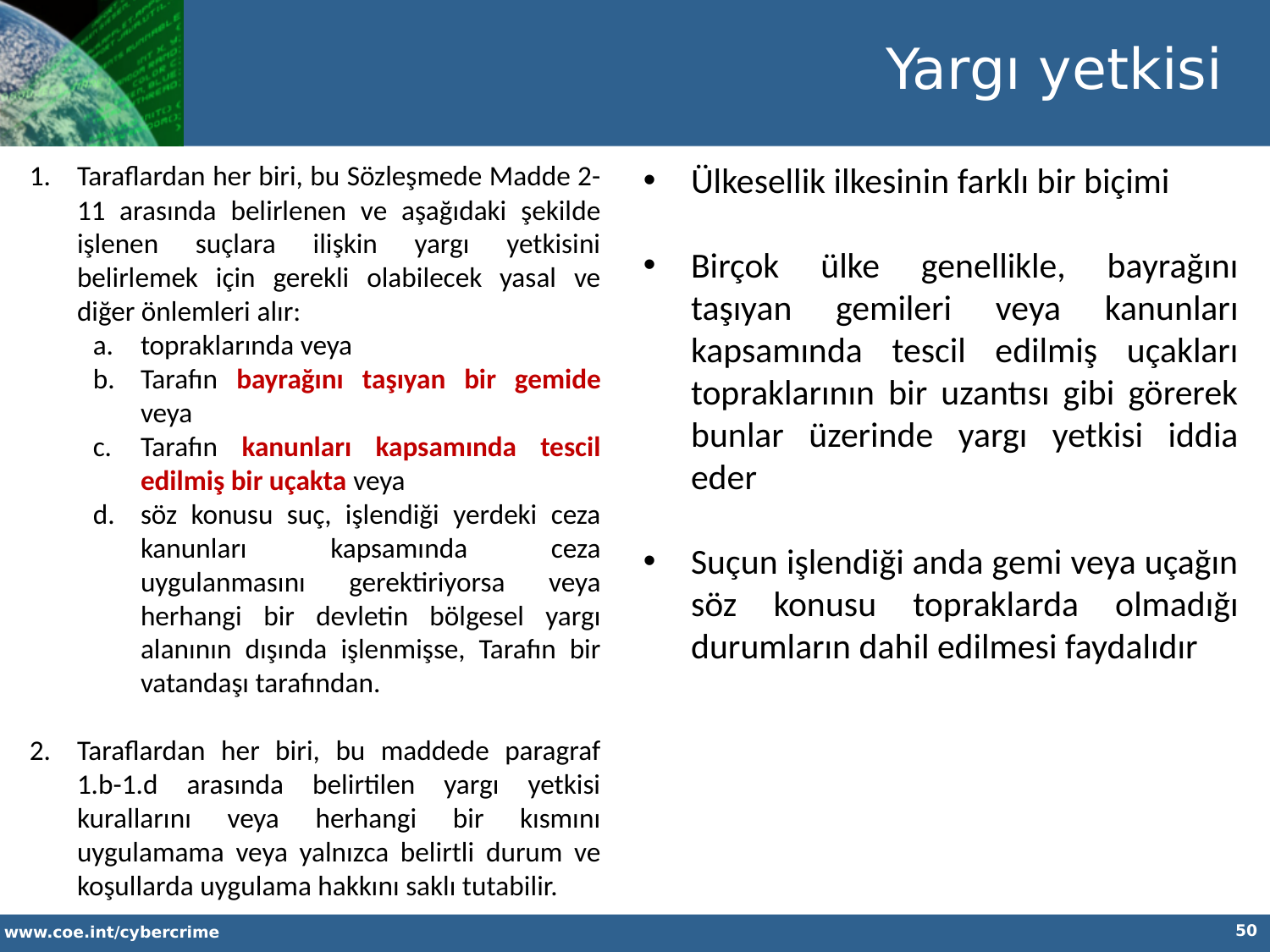

Yargı yetkisi
Taraflardan her biri, bu Sözleşmede Madde 2-11 arasında belirlenen ve aşağıdaki şekilde işlenen suçlara ilişkin yargı yetkisini belirlemek için gerekli olabilecek yasal ve diğer önlemleri alır:
topraklarında veya
Tarafın bayrağını taşıyan bir gemide veya
Tarafın kanunları kapsamında tescil edilmiş bir uçakta veya
söz konusu suç, işlendiği yerdeki ceza kanunları kapsamında ceza uygulanmasını gerektiriyorsa veya herhangi bir devletin bölgesel yargı alanının dışında işlenmişse, Tarafın bir vatandaşı tarafından.

Taraflardan her biri, bu maddede paragraf 1.b-1.d arasında belirtilen yargı yetkisi kurallarını veya herhangi bir kısmını uygulamama veya yalnızca belirtli durum ve koşullarda uygulama hakkını saklı tutabilir.
Ülkesellik ilkesinin farklı bir biçimi

Birçok ülke genellikle, bayrağını taşıyan gemileri veya kanunları kapsamında tescil edilmiş uçakları topraklarının bir uzantısı gibi görerek bunlar üzerinde yargı yetkisi iddia eder

Suçun işlendiği anda gemi veya uçağın söz konusu topraklarda olmadığı durumların dahil edilmesi faydalıdır